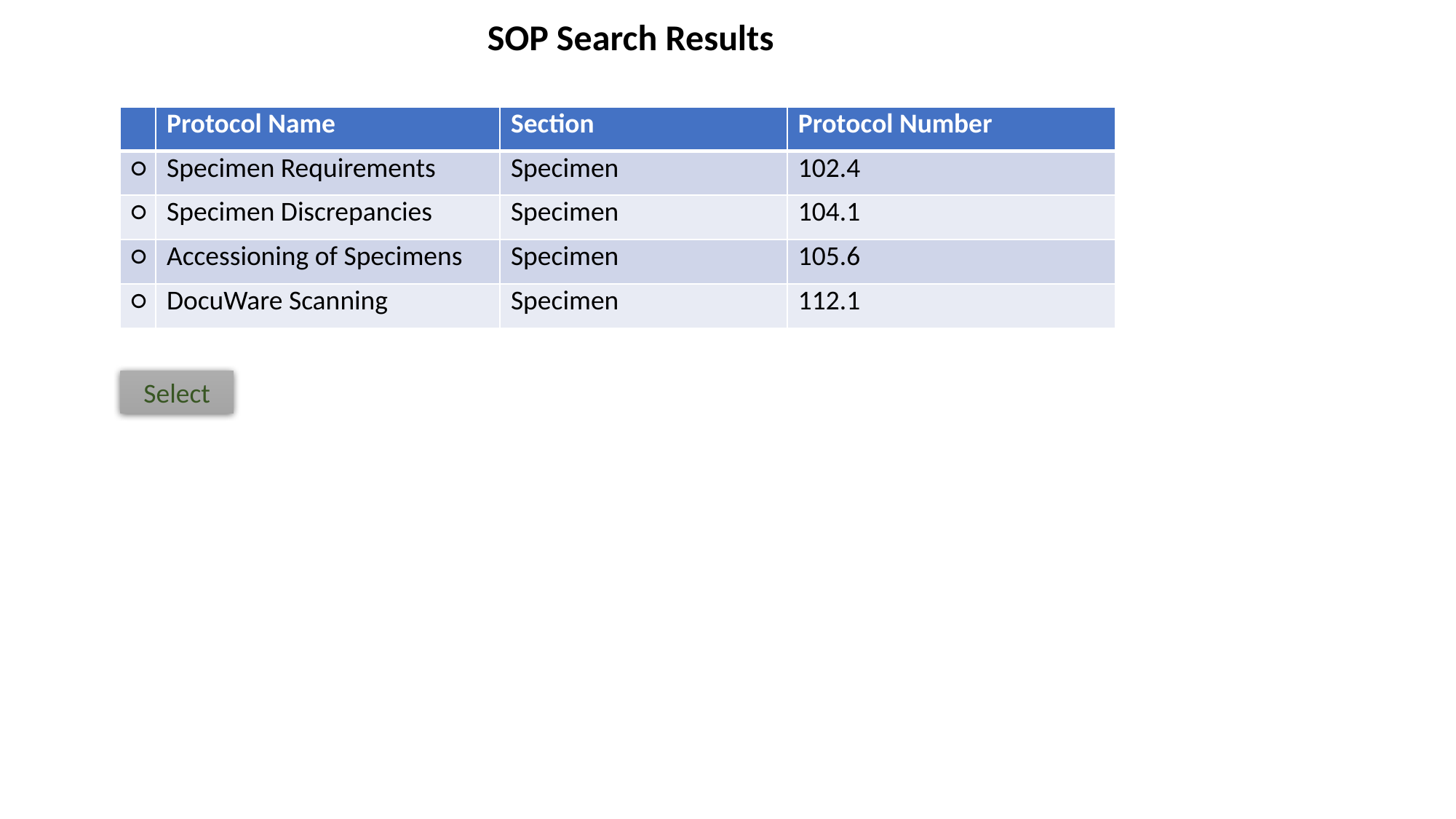

SOP Search Results
|  | Protocol Name | Section | Protocol Number |
| --- | --- | --- | --- |
| ○ | Specimen Requirements | Specimen | 102.4 |
| ○ | Specimen Discrepancies | Specimen | 104.1 |
| ○ | Accessioning of Specimens | Specimen | 105.6 |
| ○ | DocuWare Scanning | Specimen | 112.1 |
Select